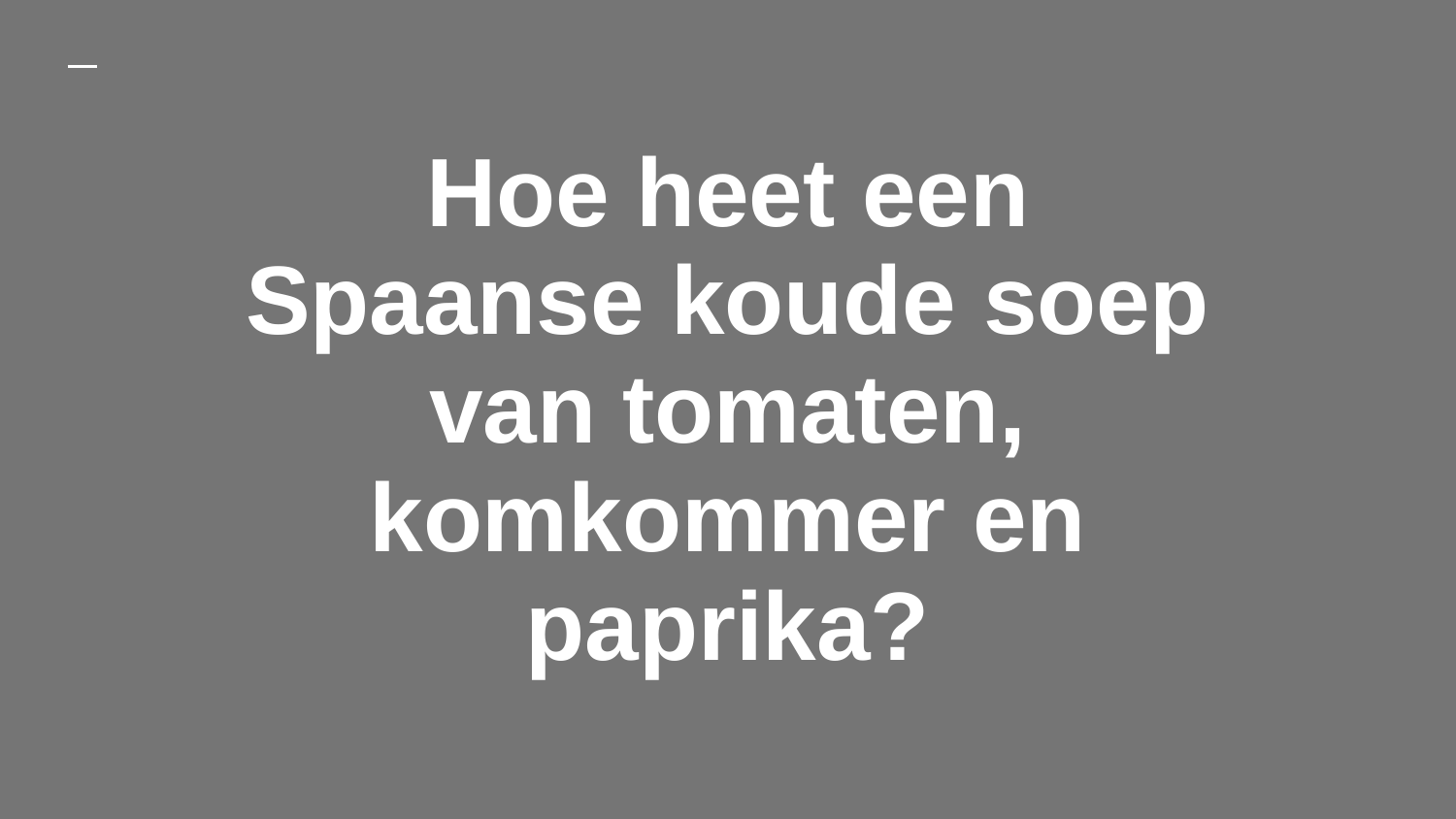

# Hoe heet een Spaanse koude soep van tomaten, komkommer en paprika?